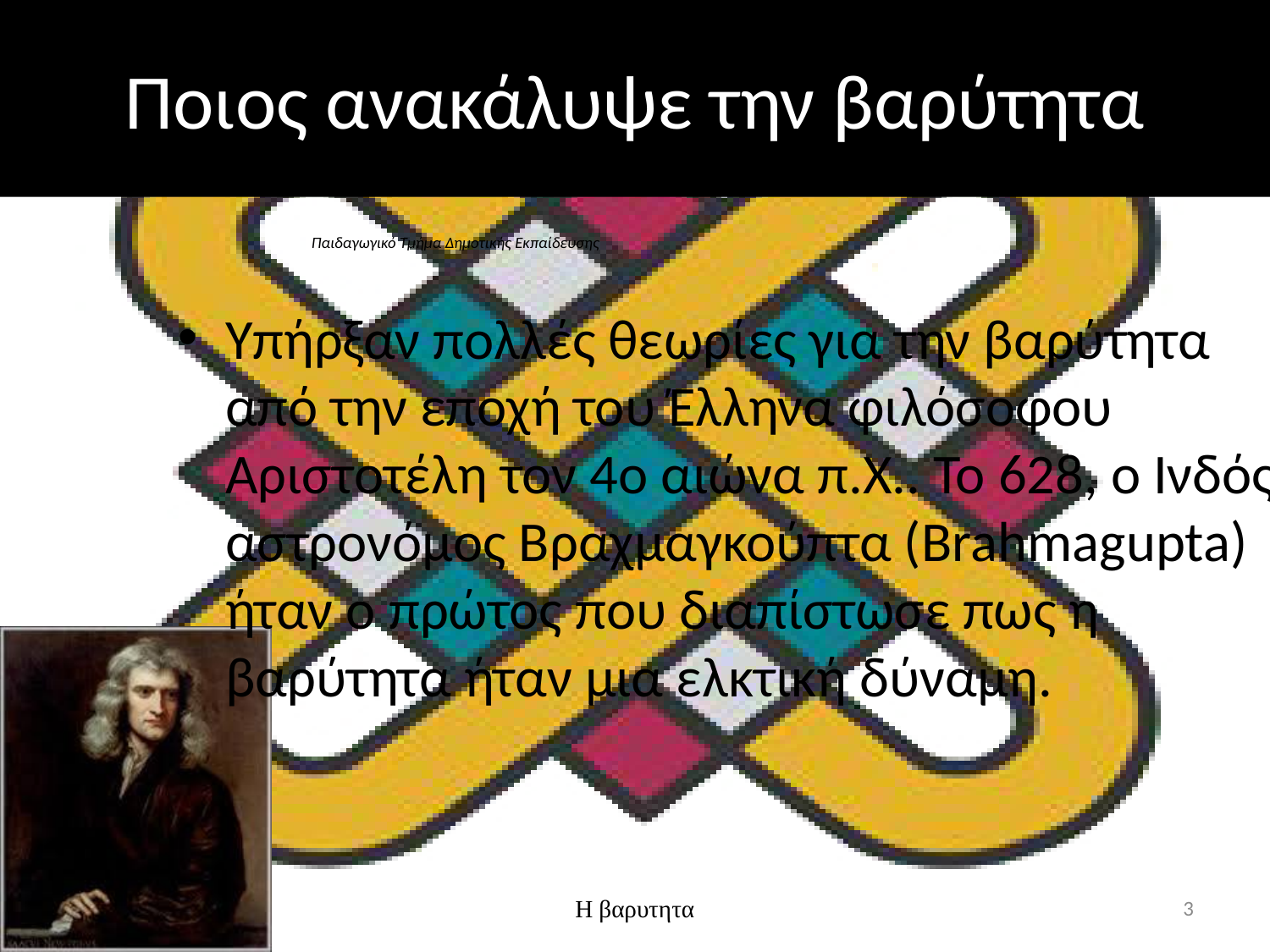

# Ποιος ανακάλυψε την βαρύτητα
Υπήρξαν πολλές θεωρίες για την βαρύτητα από την εποχή του Έλληνα φιλόσοφου Αριστοτέλη τον 4ο αιώνα π.Χ.. Το 628, ο Ινδός αστρονόμος Βραχμαγκούπτα (Brahmagupta) ήταν ο πρώτος που διαπίστωσε πως η βαρύτητα ήταν μια ελκτική δύναμη.
Η βαρυτητα
3